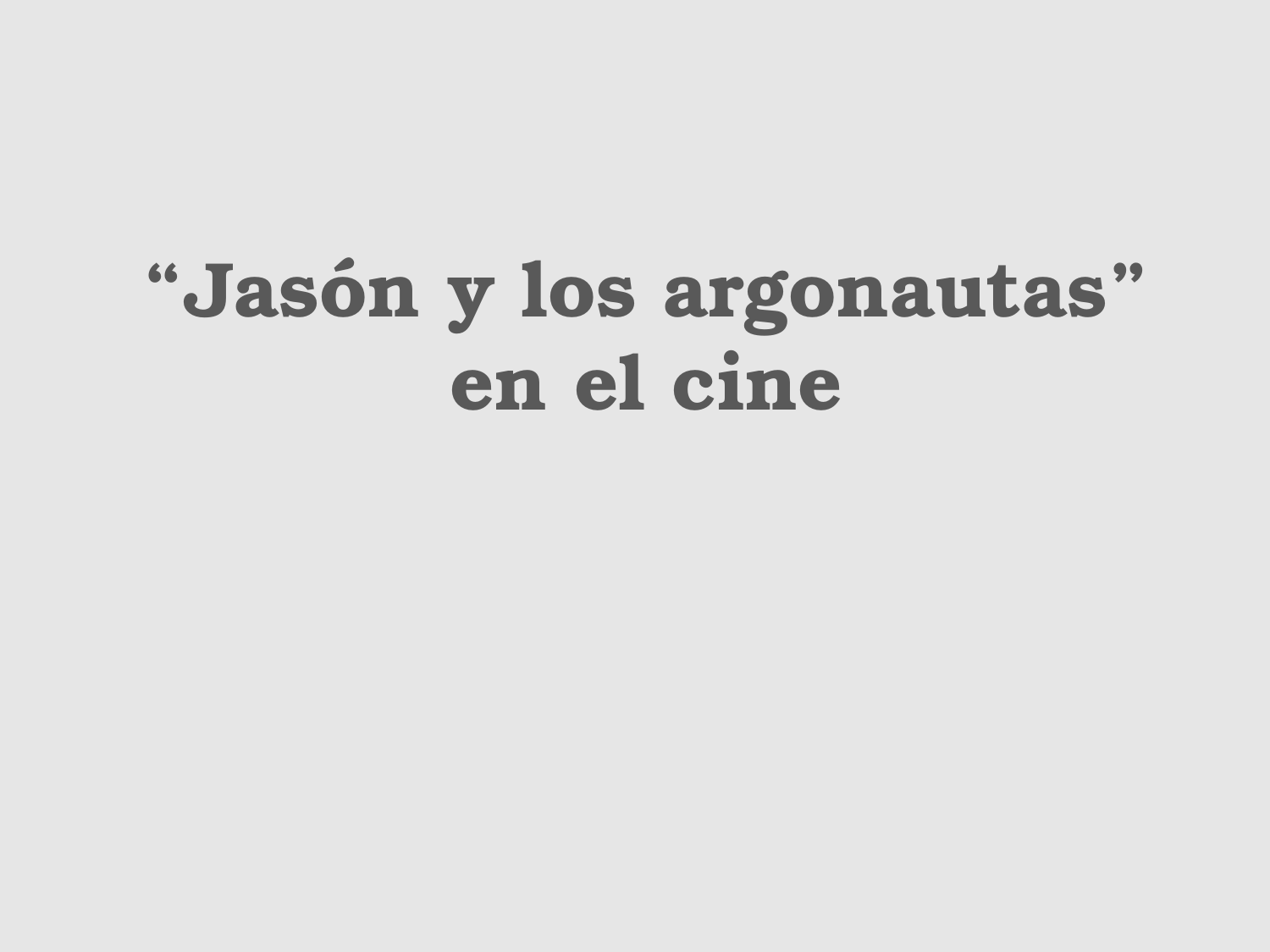

# “Jasón y los argonautas” en el cine